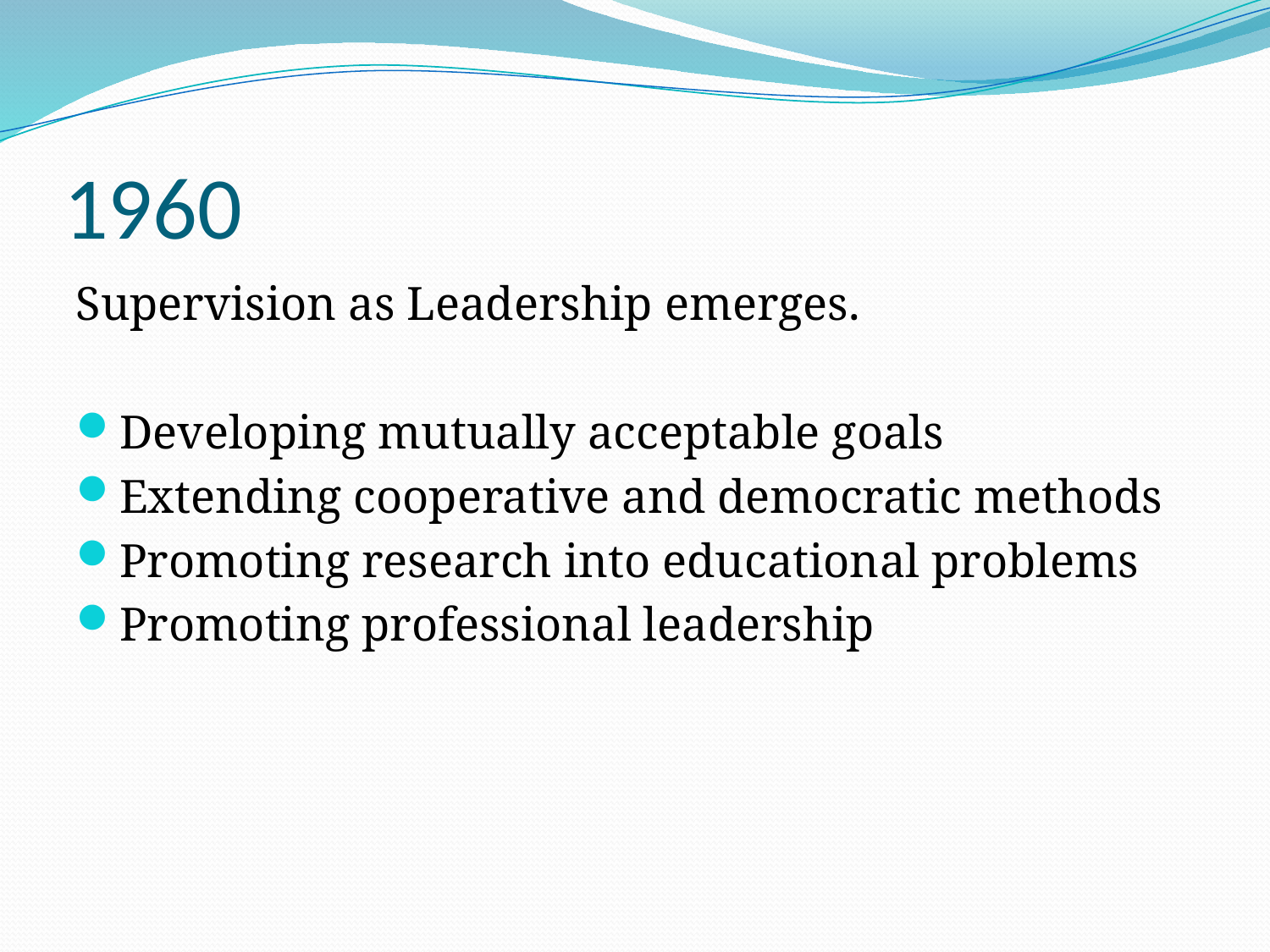

# 1960
Supervision as Leadership emerges.

Developing mutually acceptable goals
Extending cooperative and democratic methods
Promoting research into educational problems
Promoting professional leadership